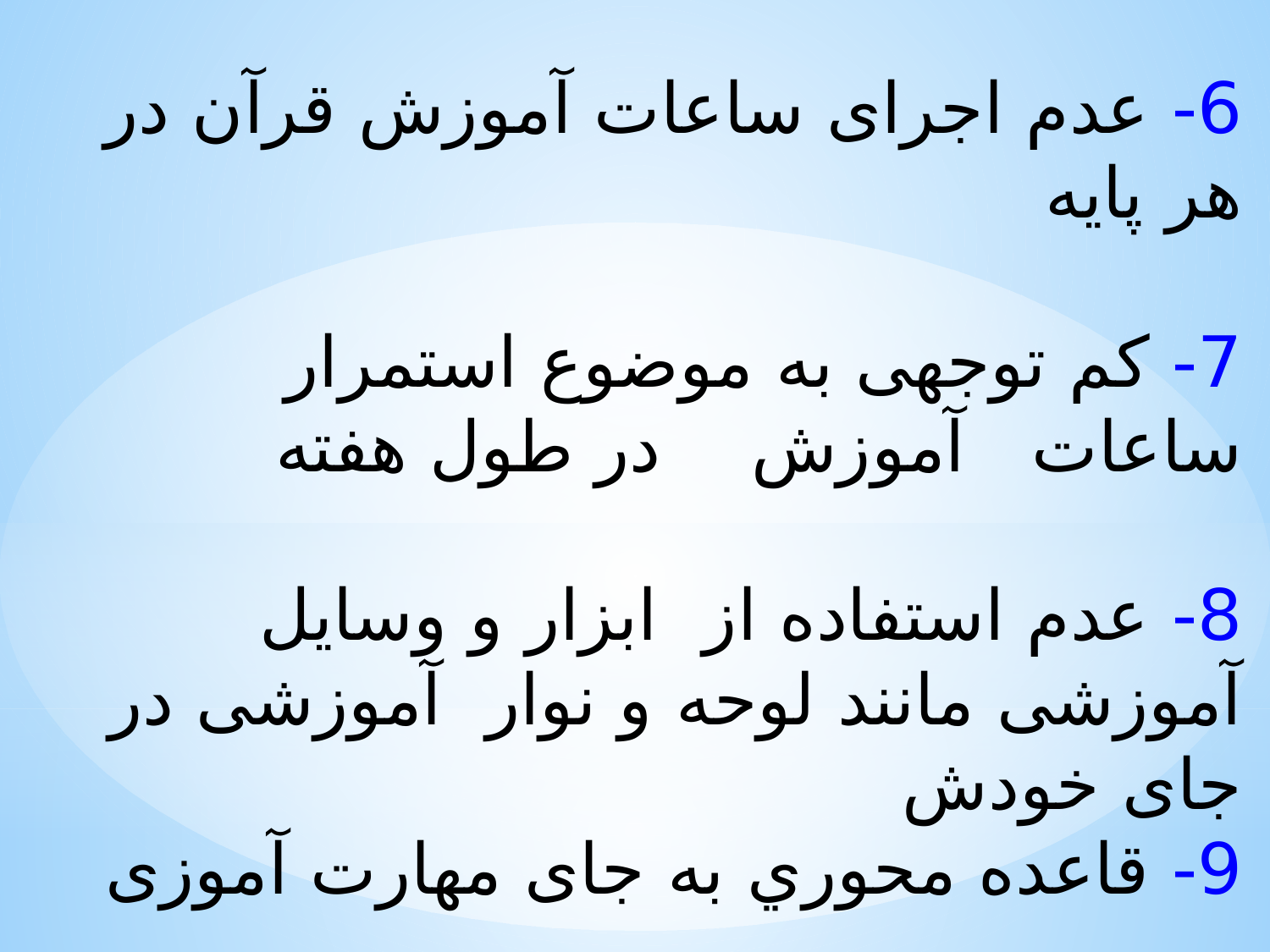

6- عدم اجرای ساعات آموزش قرآن در هر پايه

7- کم توجهی به موضوع استمرار   ساعات   آموزش    در طول هفته

8- عدم استفاده از  ابزار و وسايل آموزشی مانند لوحه و نوار  آموزشی در جای خودش
9- قاعده محوري به جای مهارت آموزی

10- کمی انگيزه و رو حيه ی پژوهش و روزآمدی در معلمان ابتدايي